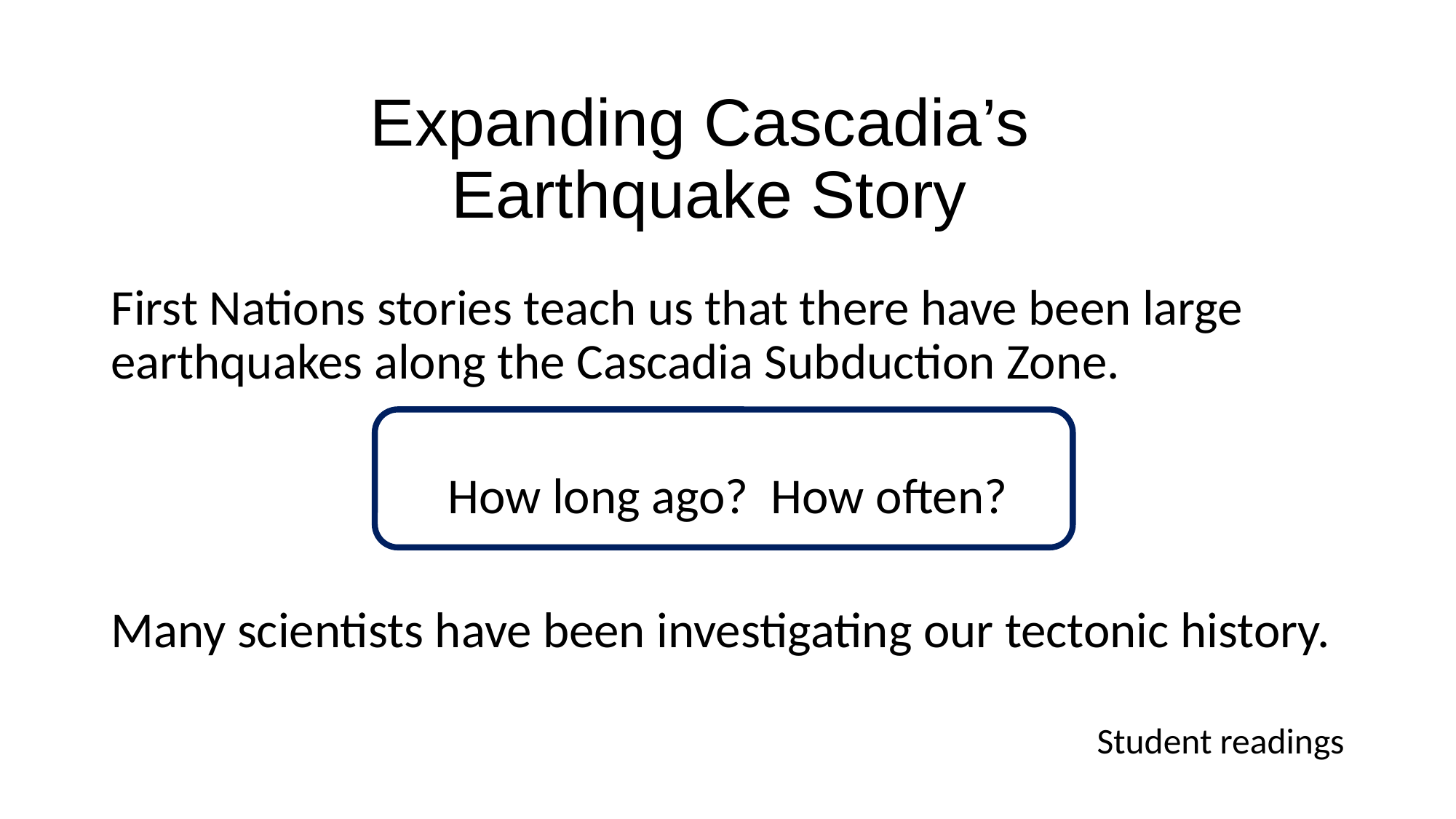

# Expanding Cascadia’s Earthquake Story
First Nations stories teach us that there have been large earthquakes along the Cascadia Subduction Zone.

How long ago?  How often?

Many scientists have been investigating our tectonic history.

Student readings